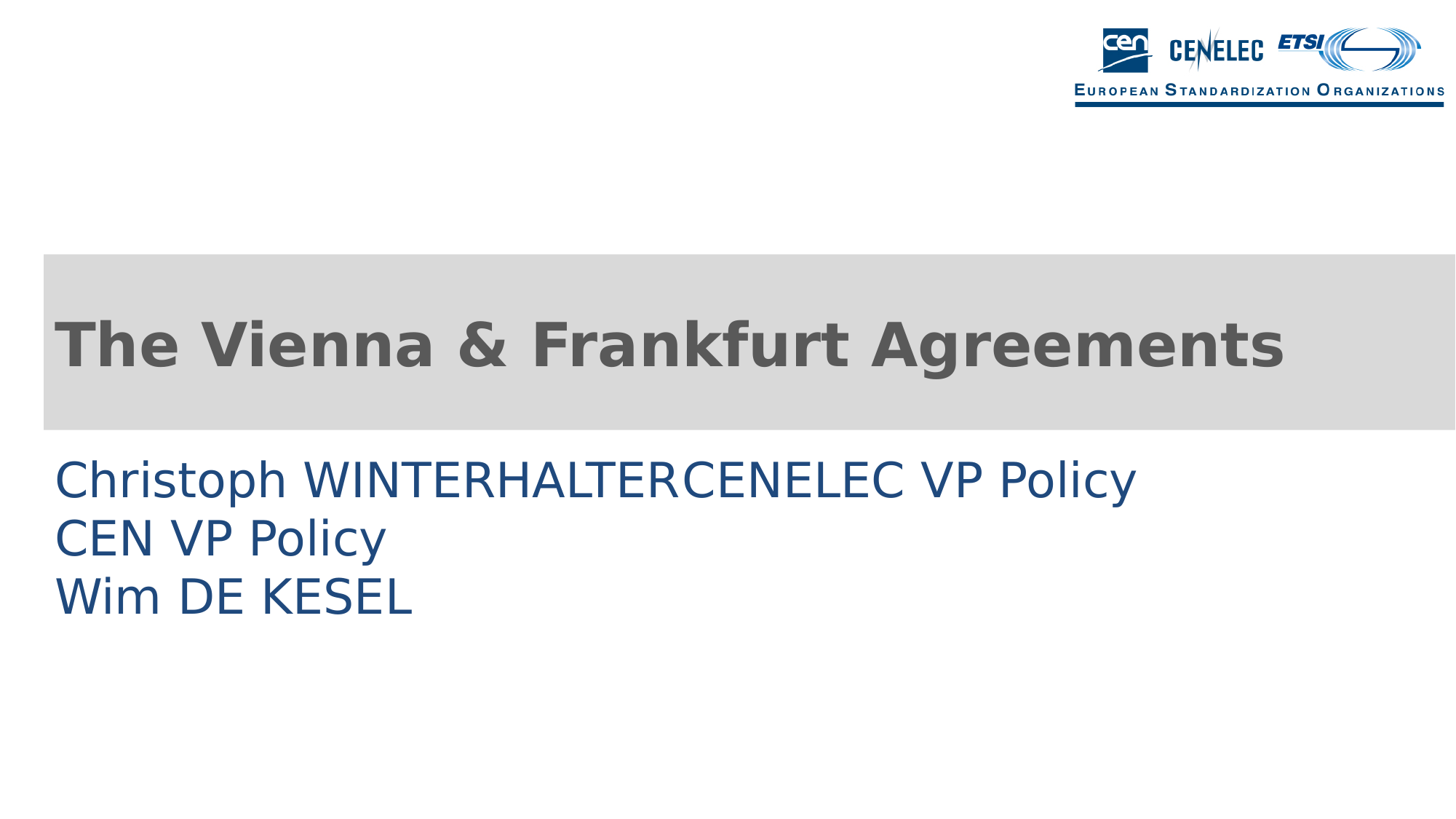

# The Vienna & Frankfurt Agreements
Christoph WINTERHALTER
CEN VP Policy
Wim DE KESEL
CENELEC VP Policy